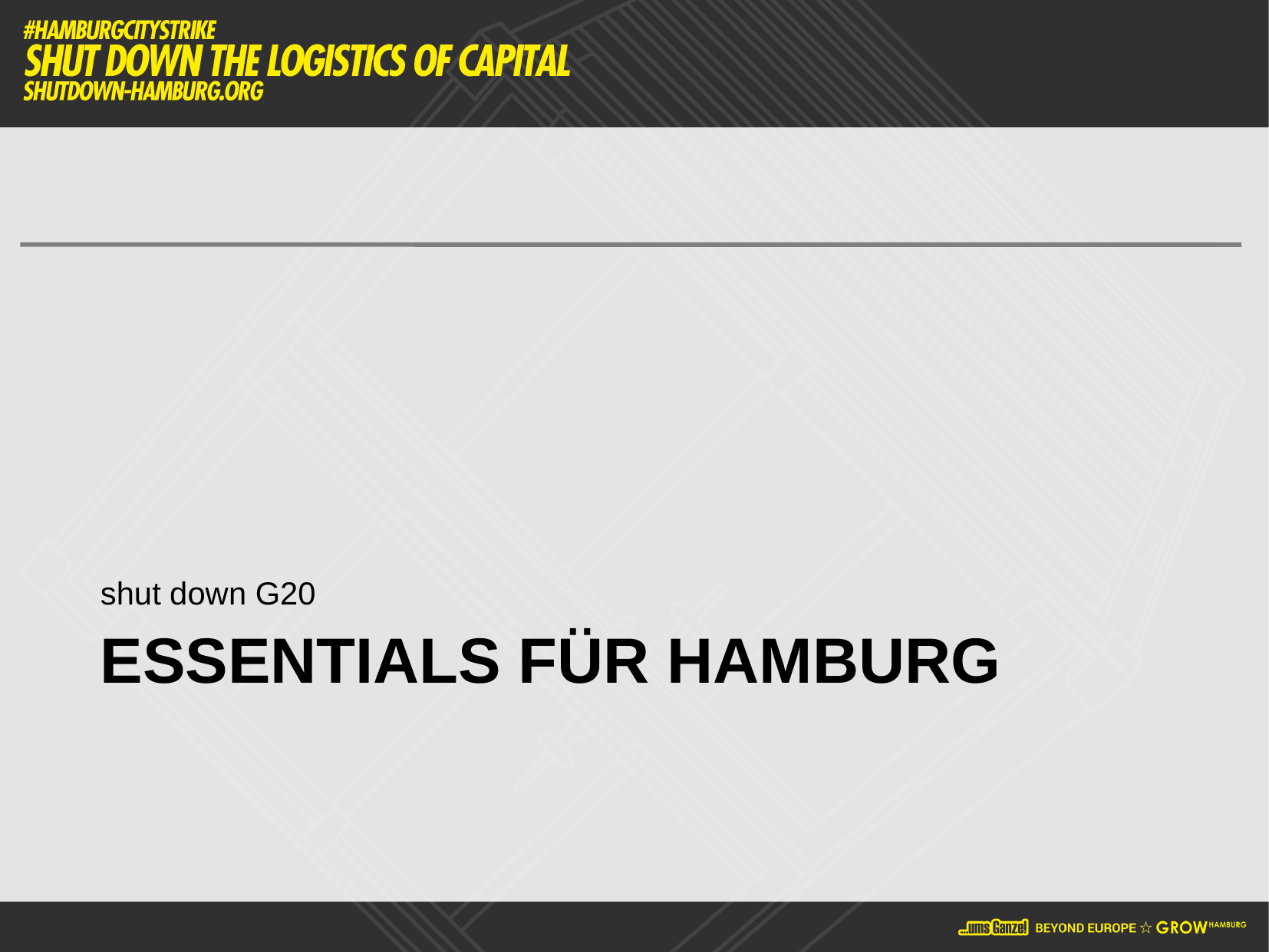

shut down G20
# Essentials für Hamburg